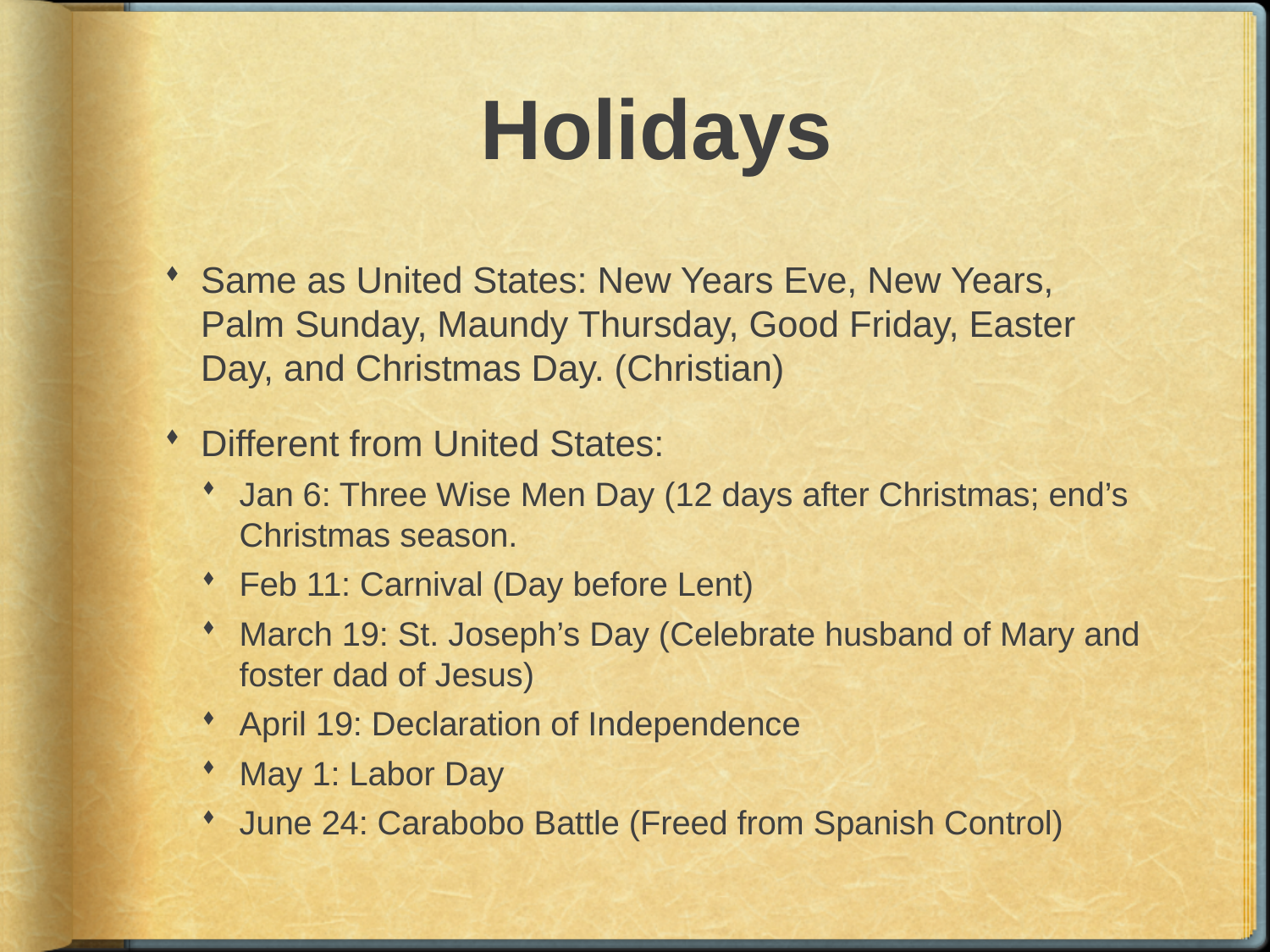

# Holidays
Same as United States: New Years Eve, New Years, Palm Sunday, Maundy Thursday, Good Friday, Easter Day, and Christmas Day. (Christian)
Different from United States:
Jan 6: Three Wise Men Day (12 days after Christmas; end’s Christmas season.
Feb 11: Carnival (Day before Lent)
March 19: St. Joseph’s Day (Celebrate husband of Mary and foster dad of Jesus)
April 19: Declaration of Independence
May 1: Labor Day
June 24: Carabobo Battle (Freed from Spanish Control)